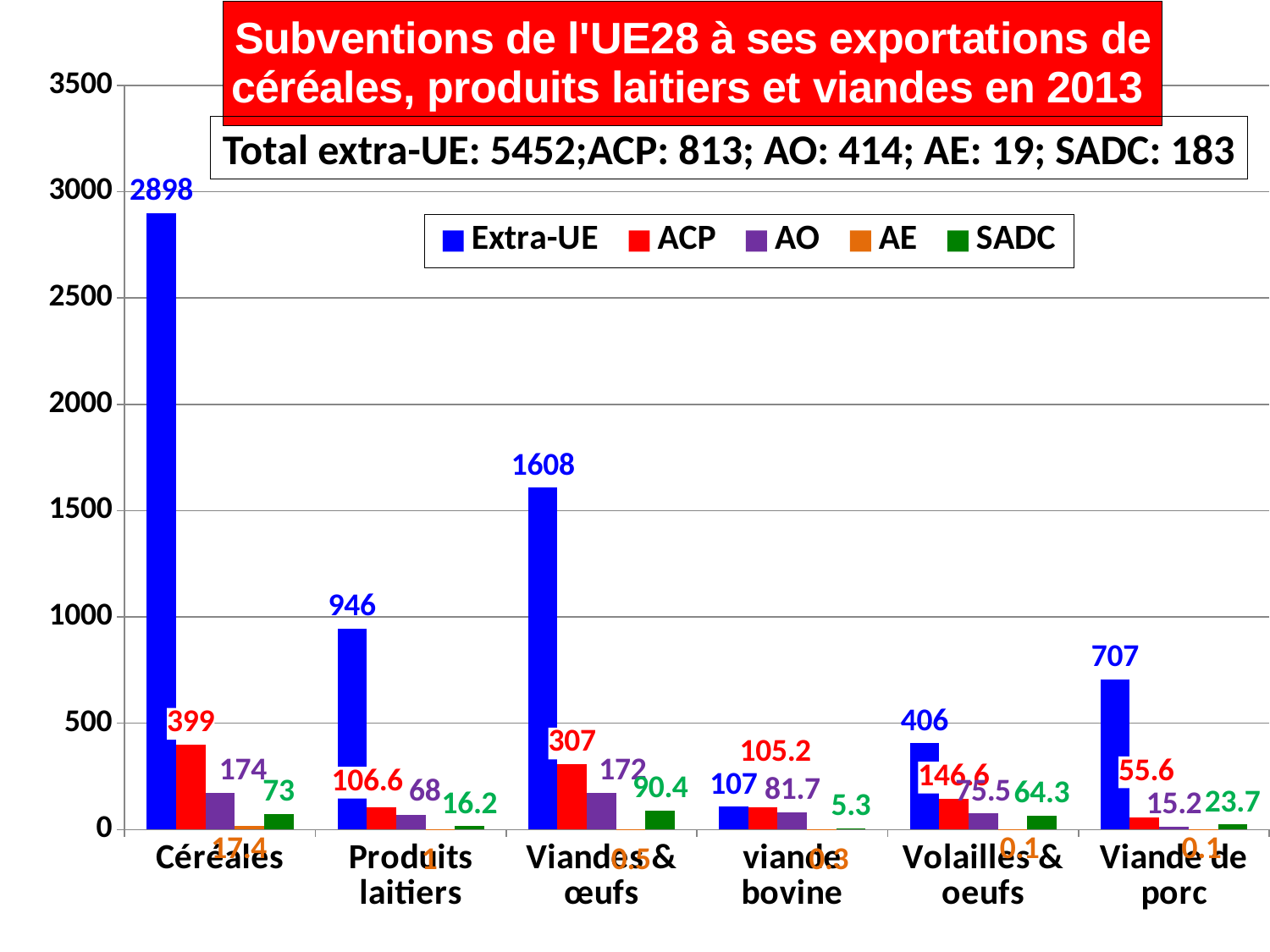

### Chart: Subventions de l'UE28 à ses exportations de
céréales, produits laitiers et viandes en 2013

| Category | Extra-UE | ACP | AO | AE | SADC |
|---|---|---|---|---|---|
| Céréales | 2898.0 | 399.0 | 174.0 | 17.4 | 73.0 |
| Produits laitiers | 946.0 | 106.6 | 68.0 | 1.0 | 16.2 |
| Viandes & œufs | 1608.0 | 307.0 | 172.0 | 0.5 | 90.4 |
| viande bovine | 107.0 | 105.2 | 81.7 | 0.3 | 5.3 |
| Volailles & oeufs | 406.0 | 146.6 | 75.5 | 0.1 | 64.3 |
| Viande de porc | 707.0 | 55.6 | 15.2 | 0.1 | 23.7 |
Total extra-UE: 5452;ACP: 813; AO: 414; AE: 19; SADC: 183